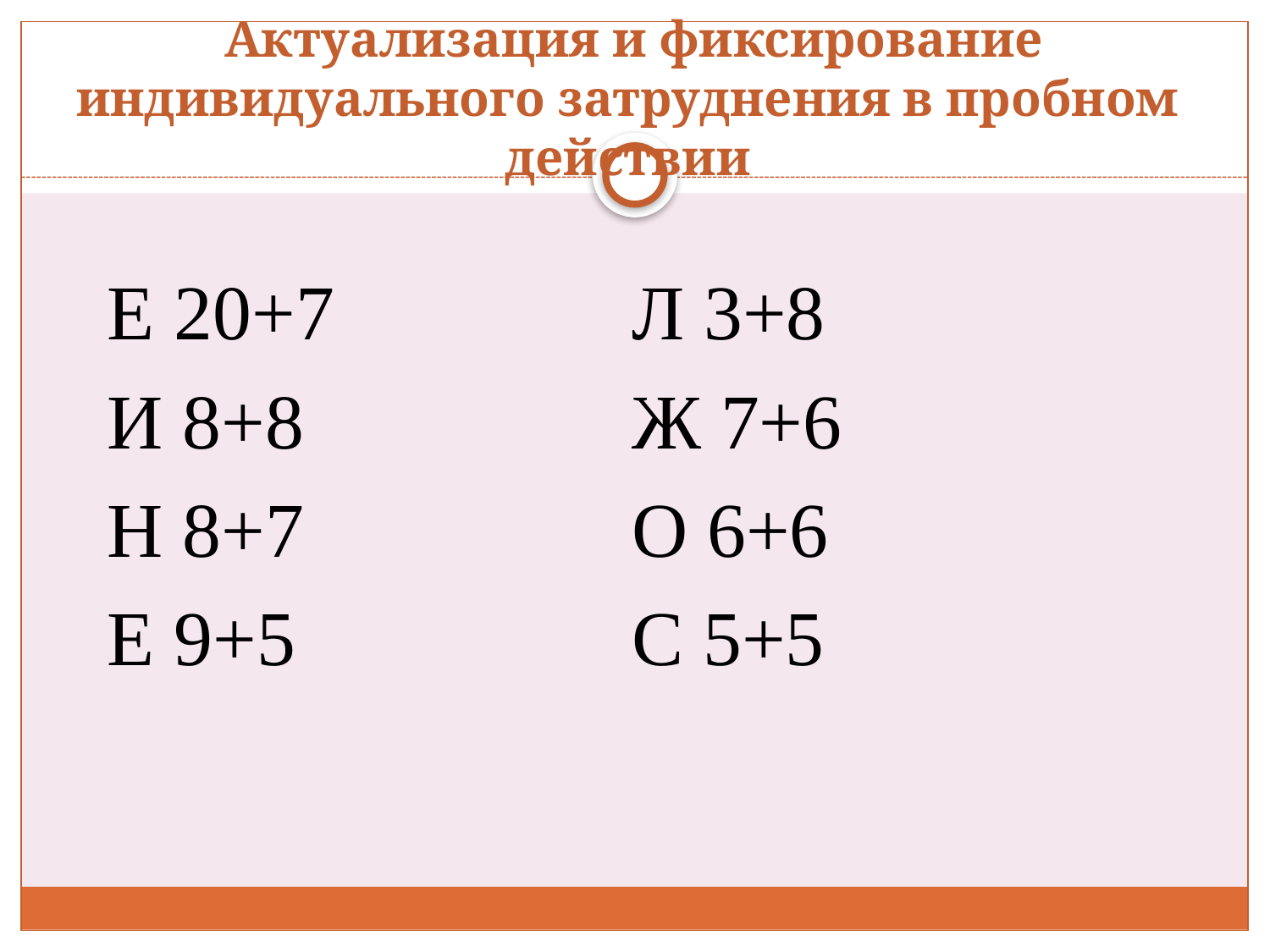

# Актуализация и фиксирование индивидуального затруднения в пробном действии
Е 20+7
И 8+8
Н 8+7
Е 9+5
Л 3+8
Ж 7+6
О 6+6
С 5+5